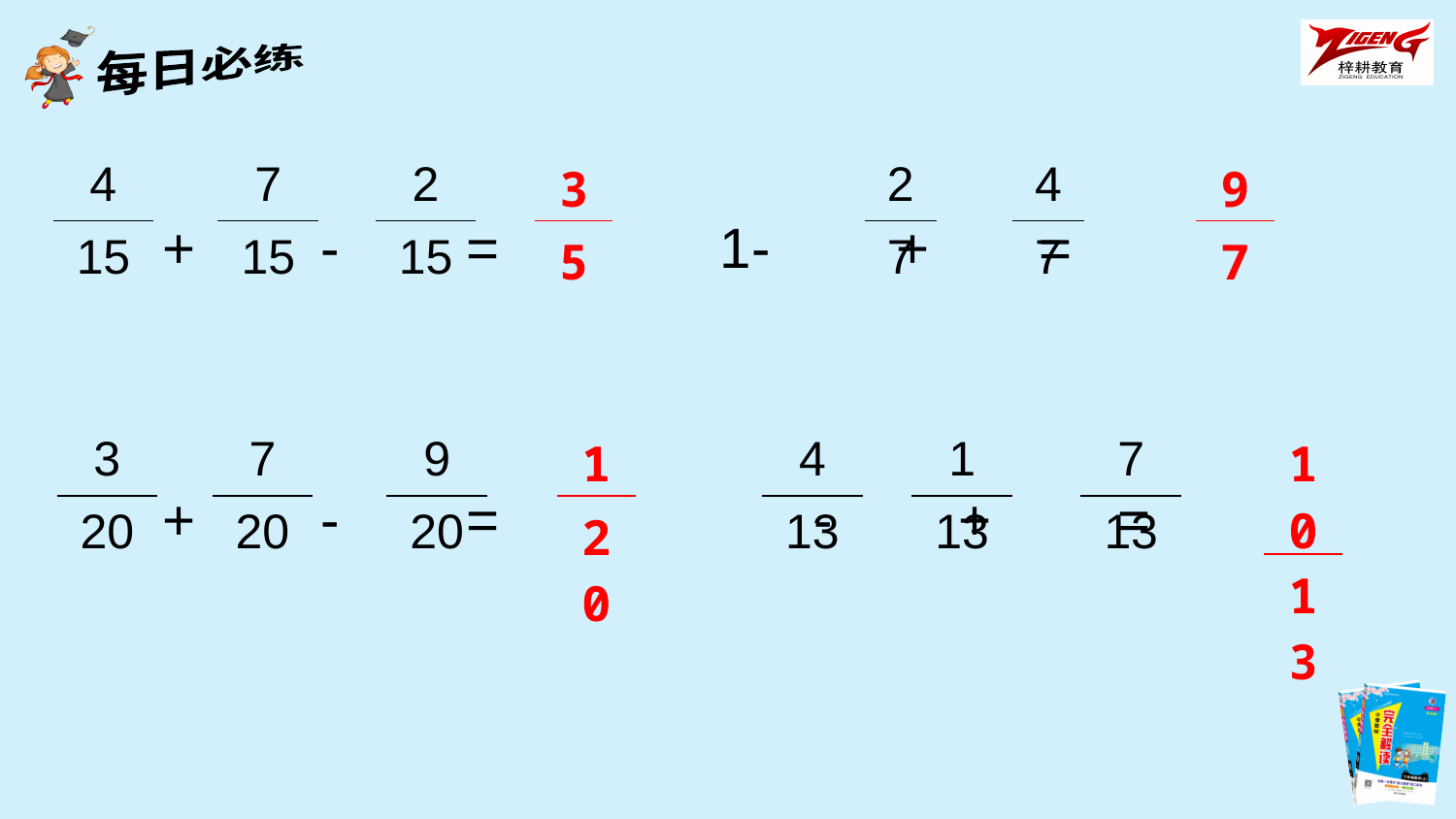

+        -        =              1-        +       =

+        -        =                    -        +        =
| 4 |
| --- |
| 15 |
| 7 |
| --- |
| 15 |
| 2 |
| --- |
| 15 |
| 3 |
| --- |
| 5 |
| 2 |
| --- |
| 7 |
| 4 |
| --- |
| 7 |
| 9 |
| --- |
| 7 |
| 3 |
| --- |
| 20 |
| 7 |
| --- |
| 20 |
| 9 |
| --- |
| 20 |
| 1 |
| --- |
| 20 |
| 4 |
| --- |
| 13 |
| 1 |
| --- |
| 13 |
| 7 |
| --- |
| 13 |
| 10 |
| --- |
| 13 |